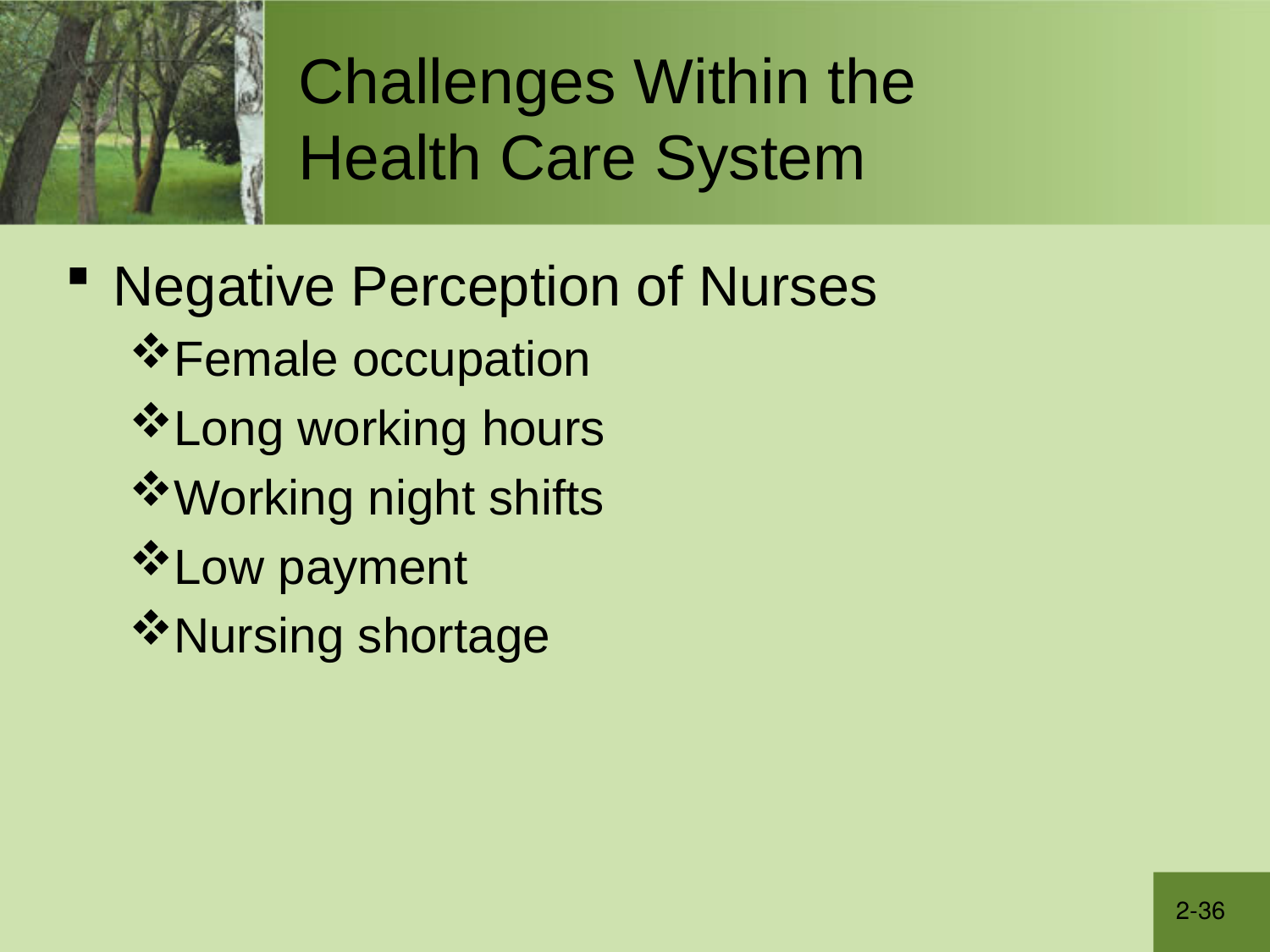

# Challenges Within the Health Care System
Negative Perception of Nurses
Female occupation
Long working hours
Working night shifts
Low payment
Nursing shortage

2-36